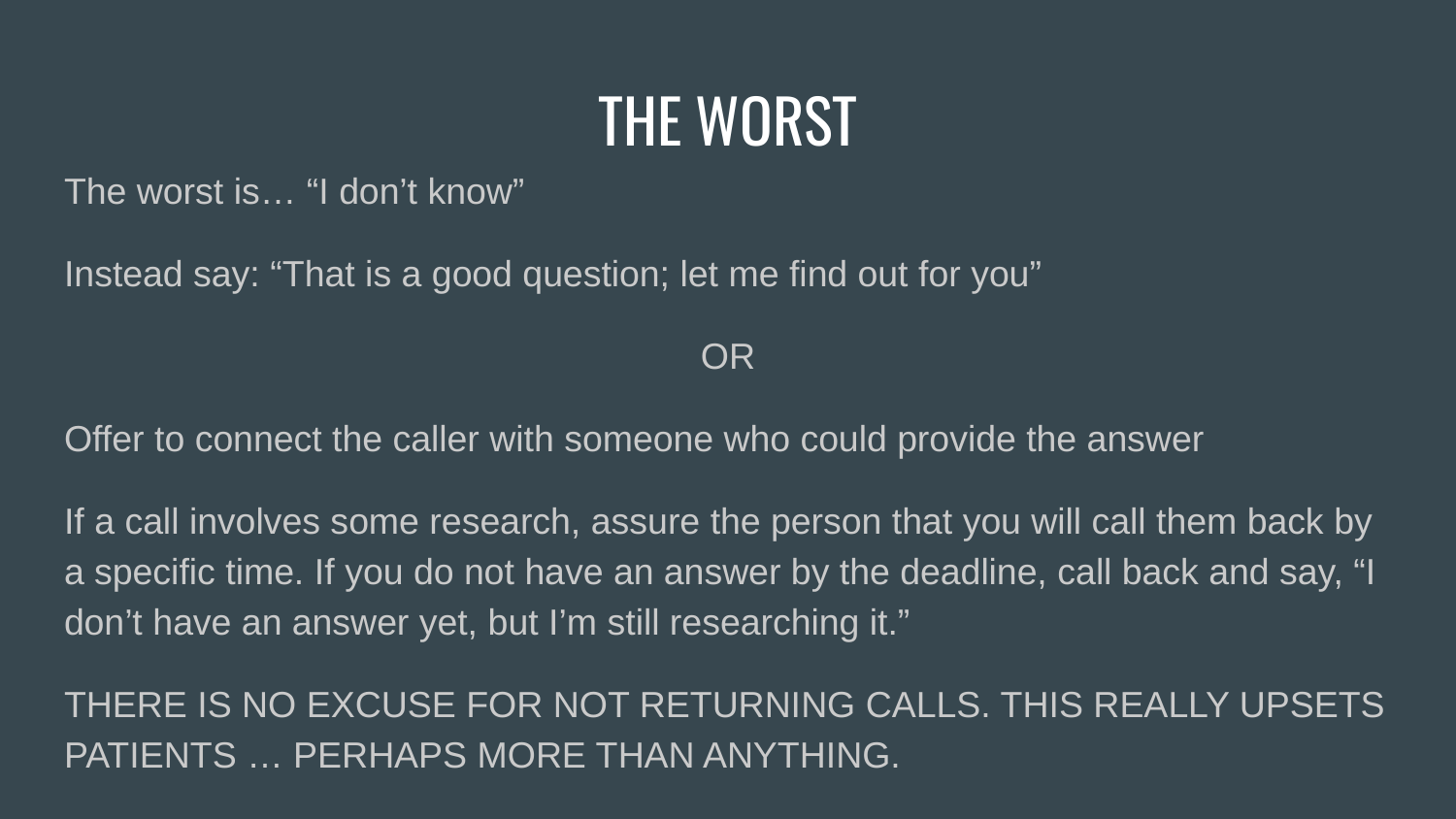

# THE WORST
The worst is… “I don’t know”
Instead say: “That is a good question; let me find out for you”
OR
Offer to connect the caller with someone who could provide the answer
If a call involves some research, assure the person that you will call them back by a specific time. If you do not have an answer by the deadline, call back and say, “I don’t have an answer yet, but I’m still researching it.”
THERE IS NO EXCUSE FOR NOT RETURNING CALLS. THIS REALLY UPSETS PATIENTS … PERHAPS MORE THAN ANYTHING.